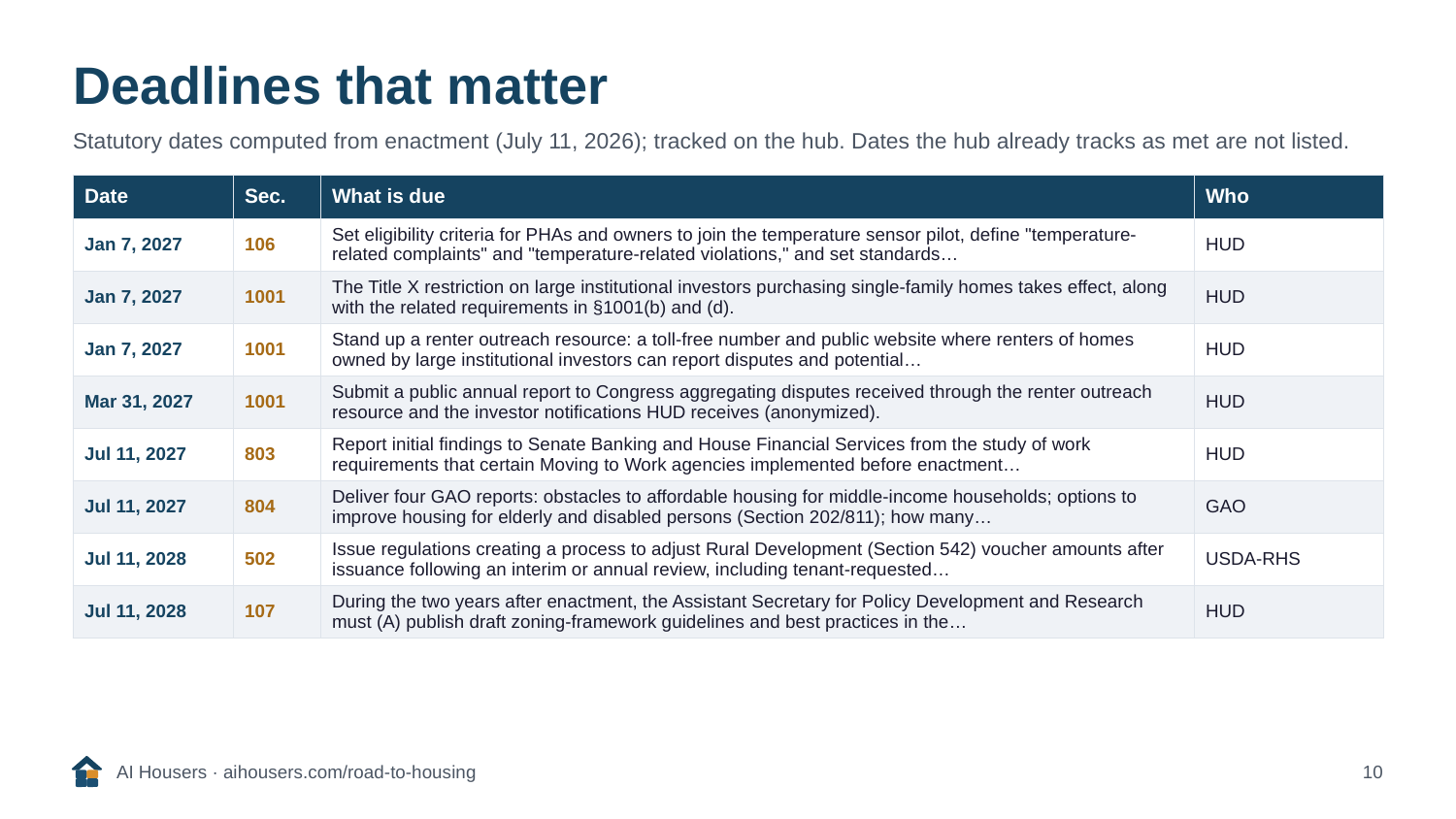

Deadlines that matter
Statutory dates computed from enactment (July 11, 2026); tracked on the hub. Dates the hub already tracks as met are not listed.
| Date | Sec. | What is due | Who |
| --- | --- | --- | --- |
| Jan 7, 2027 | 106 | Set eligibility criteria for PHAs and owners to join the temperature sensor pilot, define "temperature-related complaints" and "temperature-related violations," and set standards… | HUD |
| Jan 7, 2027 | 1001 | The Title X restriction on large institutional investors purchasing single-family homes takes effect, along with the related requirements in §1001(b) and (d). | HUD |
| Jan 7, 2027 | 1001 | Stand up a renter outreach resource: a toll-free number and public website where renters of homes owned by large institutional investors can report disputes and potential… | HUD |
| Mar 31, 2027 | 1001 | Submit a public annual report to Congress aggregating disputes received through the renter outreach resource and the investor notifications HUD receives (anonymized). | HUD |
| Jul 11, 2027 | 803 | Report initial findings to Senate Banking and House Financial Services from the study of work requirements that certain Moving to Work agencies implemented before enactment… | HUD |
| Jul 11, 2027 | 804 | Deliver four GAO reports: obstacles to affordable housing for middle-income households; options to improve housing for elderly and disabled persons (Section 202/811); how many… | GAO |
| Jul 11, 2028 | 502 | Issue regulations creating a process to adjust Rural Development (Section 542) voucher amounts after issuance following an interim or annual review, including tenant-requested… | USDA-RHS |
| Jul 11, 2028 | 107 | During the two years after enactment, the Assistant Secretary for Policy Development and Research must (A) publish draft zoning-framework guidelines and best practices in the… | HUD |
AI Housers · aihousers.com/road-to-housing
10